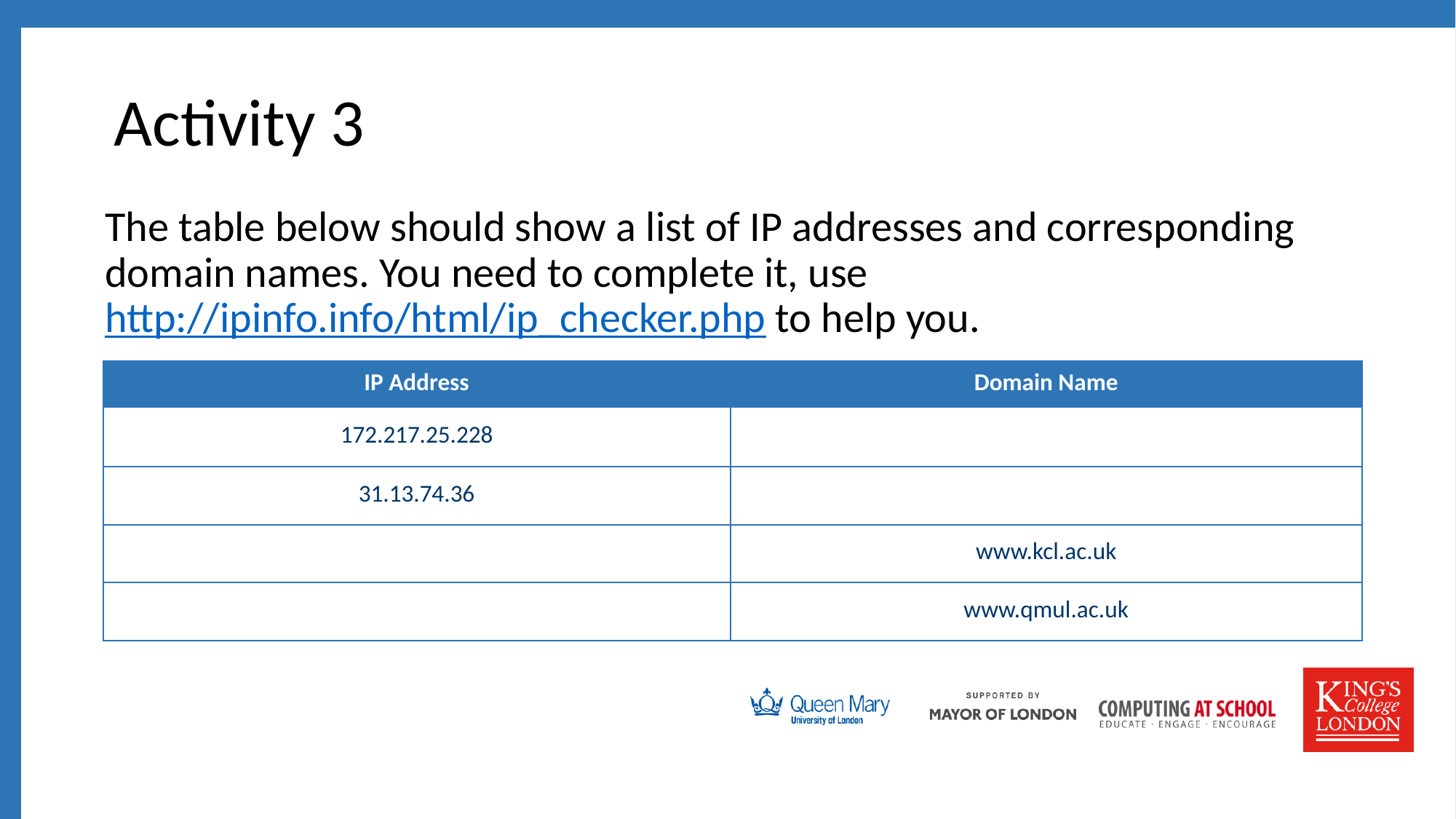

# Activity 3
The table below should show a list of IP addresses and corresponding domain names. You need to complete it, use http://ipinfo.info/html/ip_checker.php to help you.
| IP Address | Domain Name |
| --- | --- |
| 172.217.25.228 |  |
| 31.13.74.36 |  |
|  | www.kcl.ac.uk |
|  | www.qmul.ac.uk |